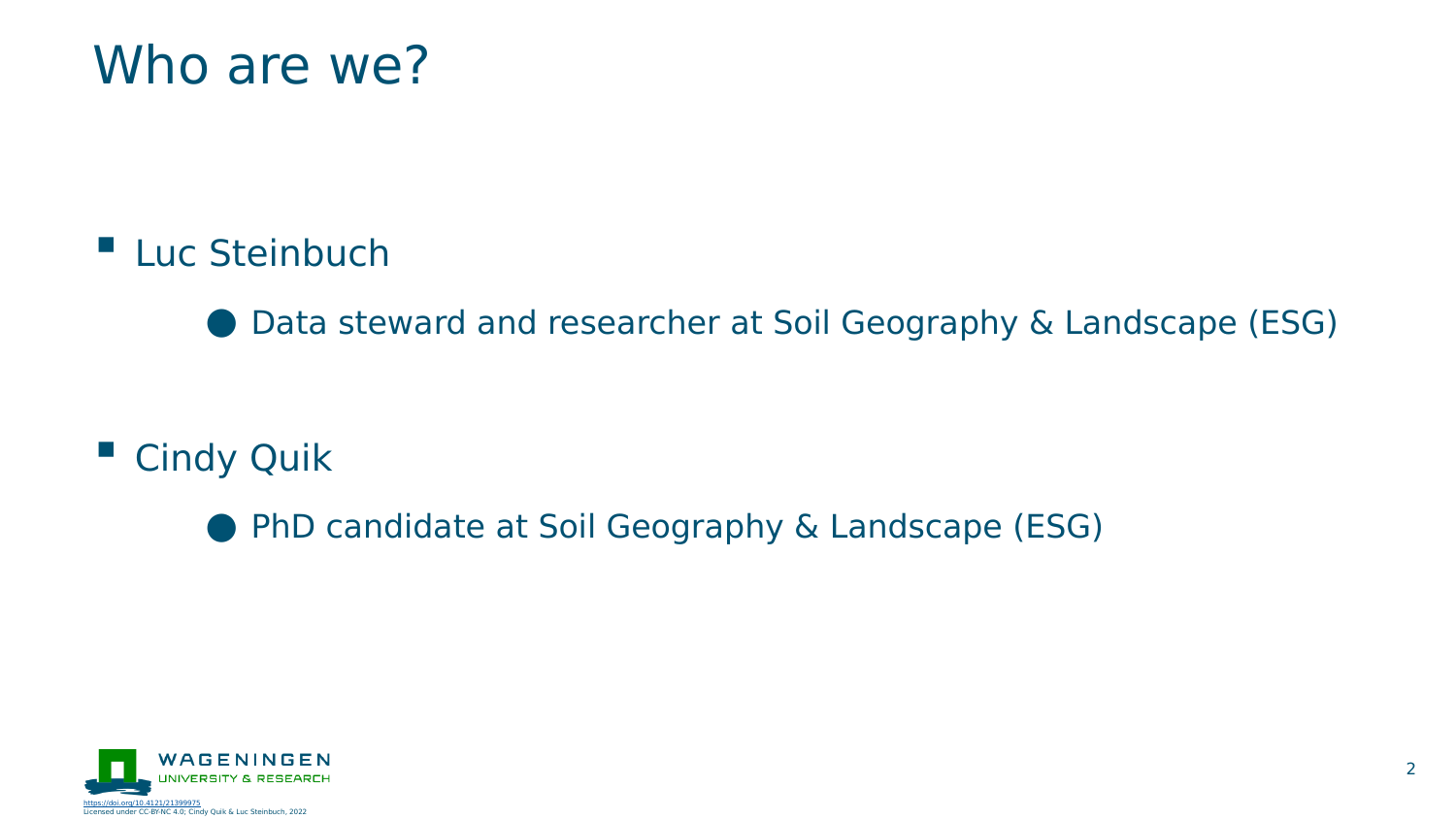

# Who are we?
Luc Steinbuch
Data steward and researcher at Soil Geography & Landscape (ESG)

Cindy Quik
PhD candidate at Soil Geography & Landscape (ESG)

2